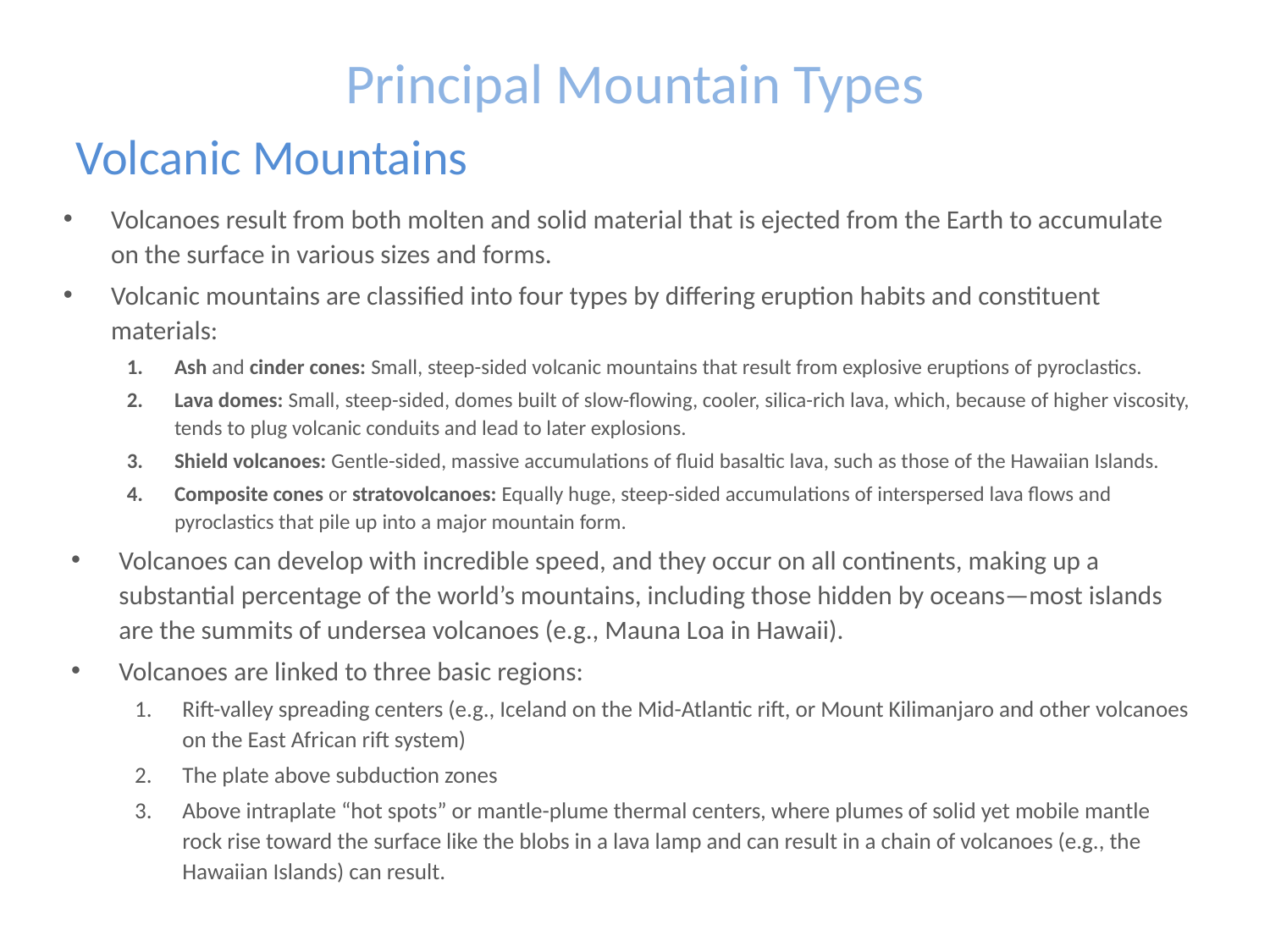

# Principal Mountain Types
Volcanic Mountains
Volcanoes result from both molten and solid material that is ejected from the Earth to accumulate on the surface in various sizes and forms.
Volcanic mountains are classified into four types by differing eruption habits and constituent materials:
Ash and cinder cones: Small, steep-sided volcanic mountains that result from explosive eruptions of pyroclastics.
Lava domes: Small, steep-sided, domes built of slow-flowing, cooler, silica-rich lava, which, because of higher viscosity, tends to plug volcanic conduits and lead to later explosions.
Shield volcanoes: Gentle-sided, massive accumulations of fluid basaltic lava, such as those of the Hawaiian Islands.
Composite cones or stratovolcanoes: Equally huge, steep-sided accumulations of interspersed lava flows and pyroclastics that pile up into a major mountain form.
Volcanoes can develop with incredible speed, and they occur on all continents, making up a substantial percentage of the world’s mountains, including those hidden by oceans—most islands are the summits of undersea volcanoes (e.g., Mauna Loa in Hawaii).
Volcanoes are linked to three basic regions:
Rift-valley spreading centers (e.g., Iceland on the Mid-Atlantic rift, or Mount Kilimanjaro and other volcanoes on the East African rift system)
The plate above subduction zones
Above intraplate “hot spots” or mantle-plume thermal centers, where plumes of solid yet mobile mantle rock rise toward the surface like the blobs in a lava lamp and can result in a chain of volcanoes (e.g., the Hawaiian Islands) can result.